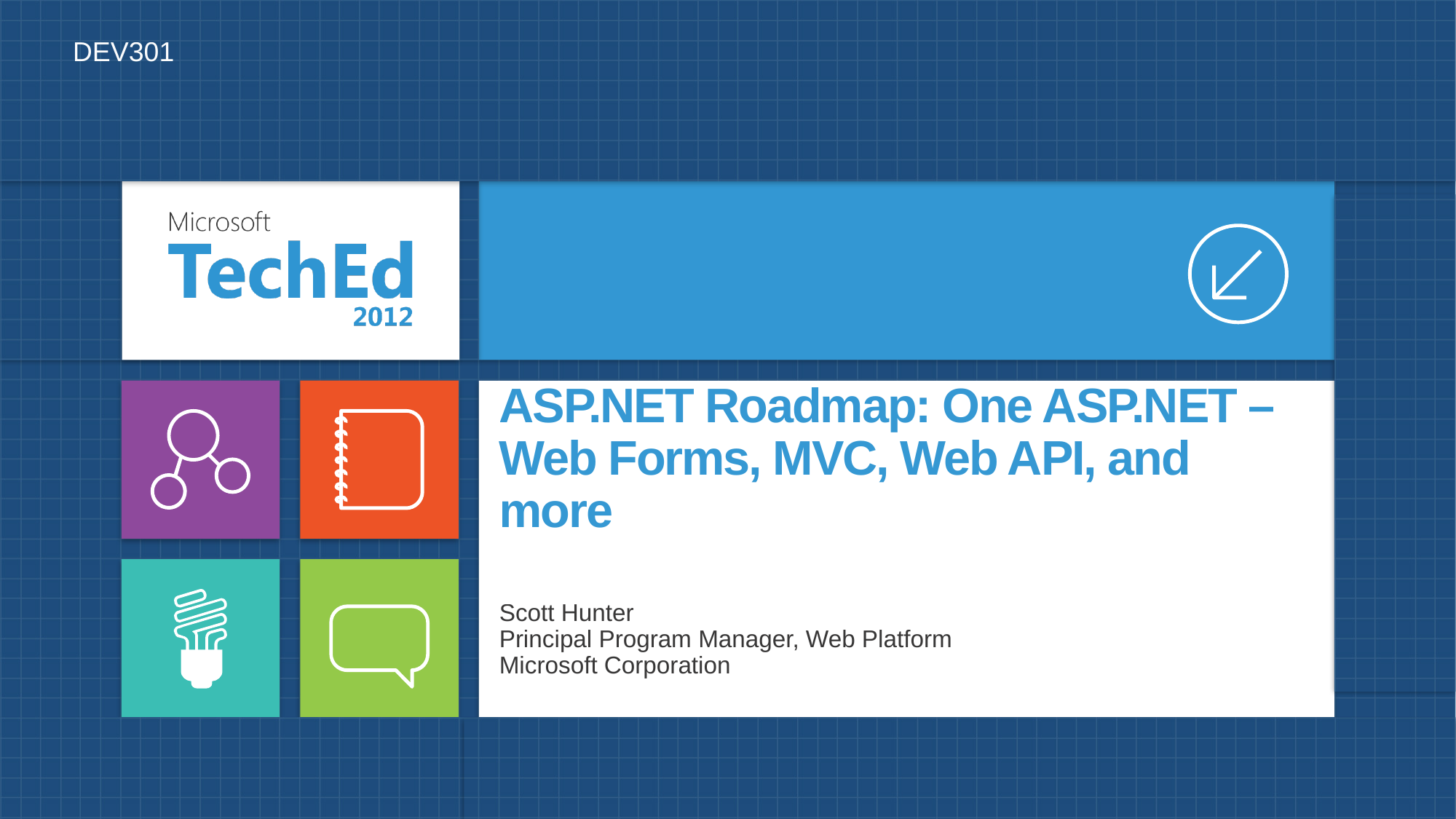

DEV301
# ASP.NET Roadmap: One ASP.NET – Web Forms, MVC, Web API, and more
Scott Hunter
Principal Program Manager, Web Platform
Microsoft Corporation